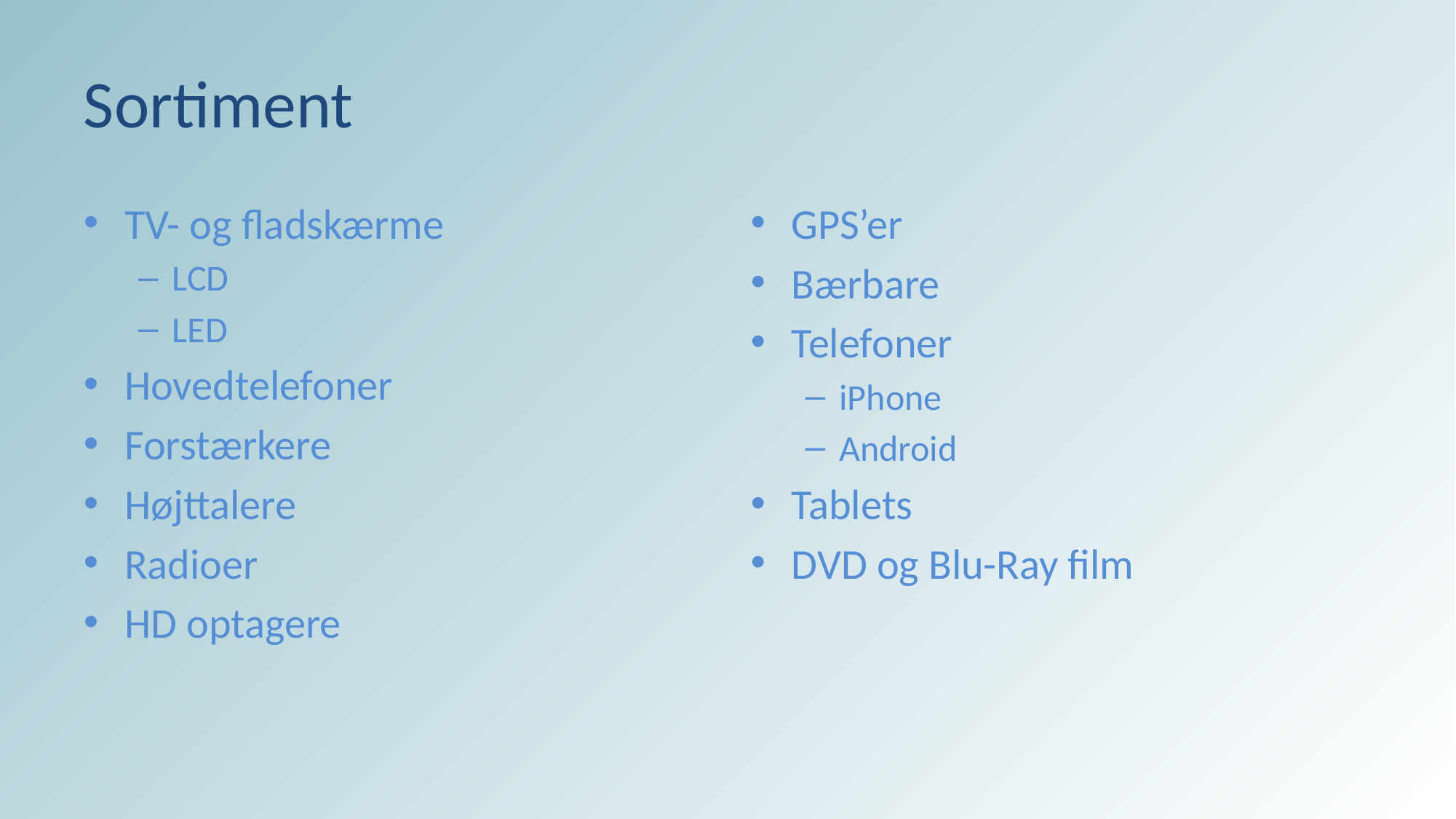

# Sortiment
TV- og fladskærme
LCD
LED
Hovedtelefoner
Forstærkere
Højttalere
Radioer
HD optagere

GPS’er
Bærbare
Telefoner
iPhone
Android
Tablets
DVD og Blu-Ray film